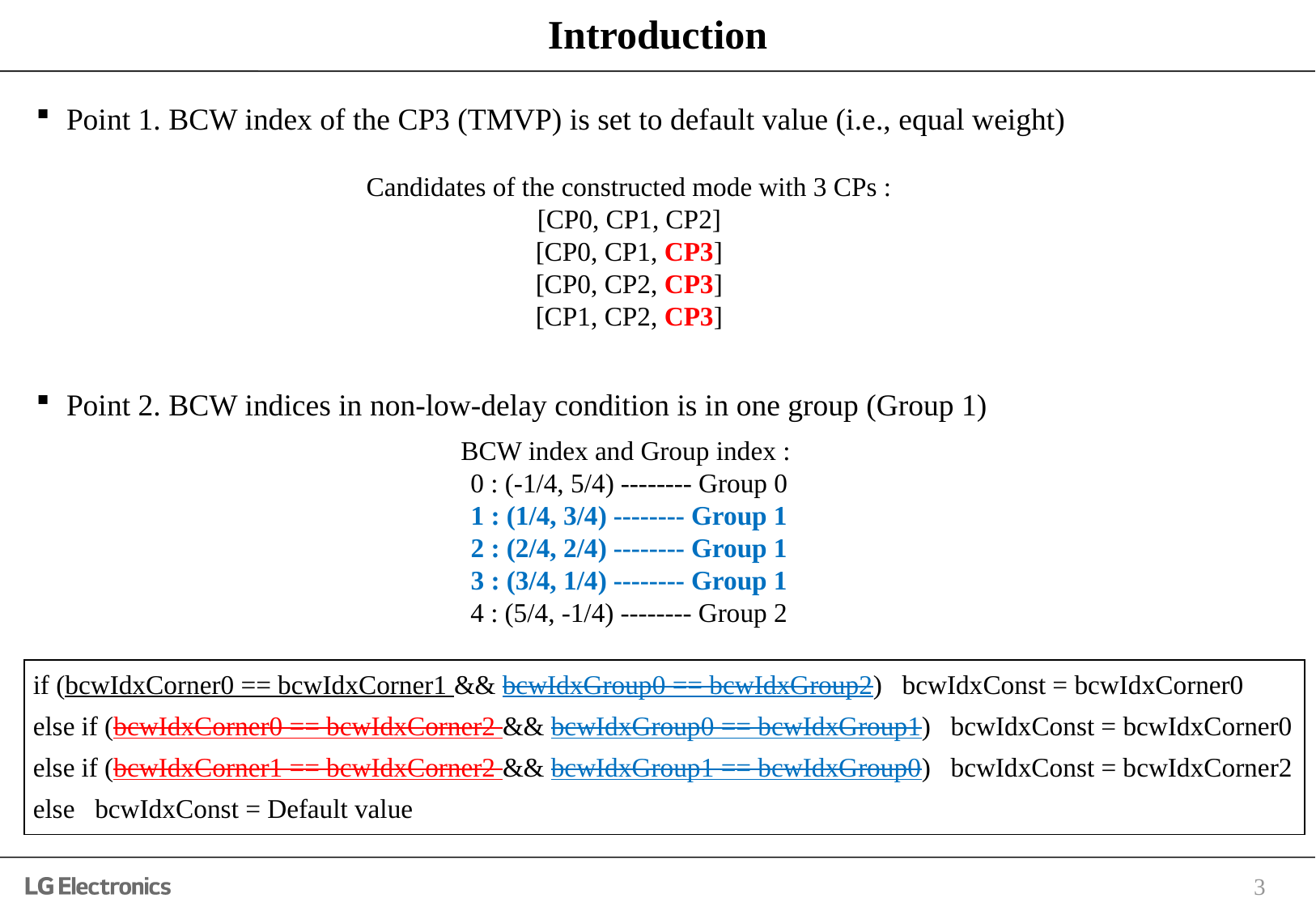

# Introduction
Point 1. BCW index of the CP3 (TMVP) is set to default value (i.e., equal weight)

Point 2. BCW indices in non-low-delay condition is in one group (Group 1)
Candidates of the constructed mode with 3 CPs :
[CP0, CP1, CP2]
[CP0, CP1, CP3]
[CP0, CP2, CP3]
[CP1, CP2, CP3]
BCW index and Group index :
0 : (-1/4, 5/4) -------- Group 0
1 : (1/4, 3/4) -------- Group 1
2 : (2/4, 2/4) -------- Group 1
3 : (3/4, 1/4) -------- Group 1
4 : (5/4, -1/4) -------- Group 2
| if (bcwIdxCorner0 == bcwIdxCorner1 && bcwIdxGroup0 == bcwIdxGroup2) bcwIdxConst = bcwIdxCorner0 else if (bcwIdxCorner0 == bcwIdxCorner2 && bcwIdxGroup0 == bcwIdxGroup1) bcwIdxConst = bcwIdxCorner0 else if (bcwIdxCorner1 == bcwIdxCorner2 && bcwIdxGroup1 == bcwIdxGroup0) bcwIdxConst = bcwIdxCorner2 else bcwIdxConst = Default value |
| --- |
3